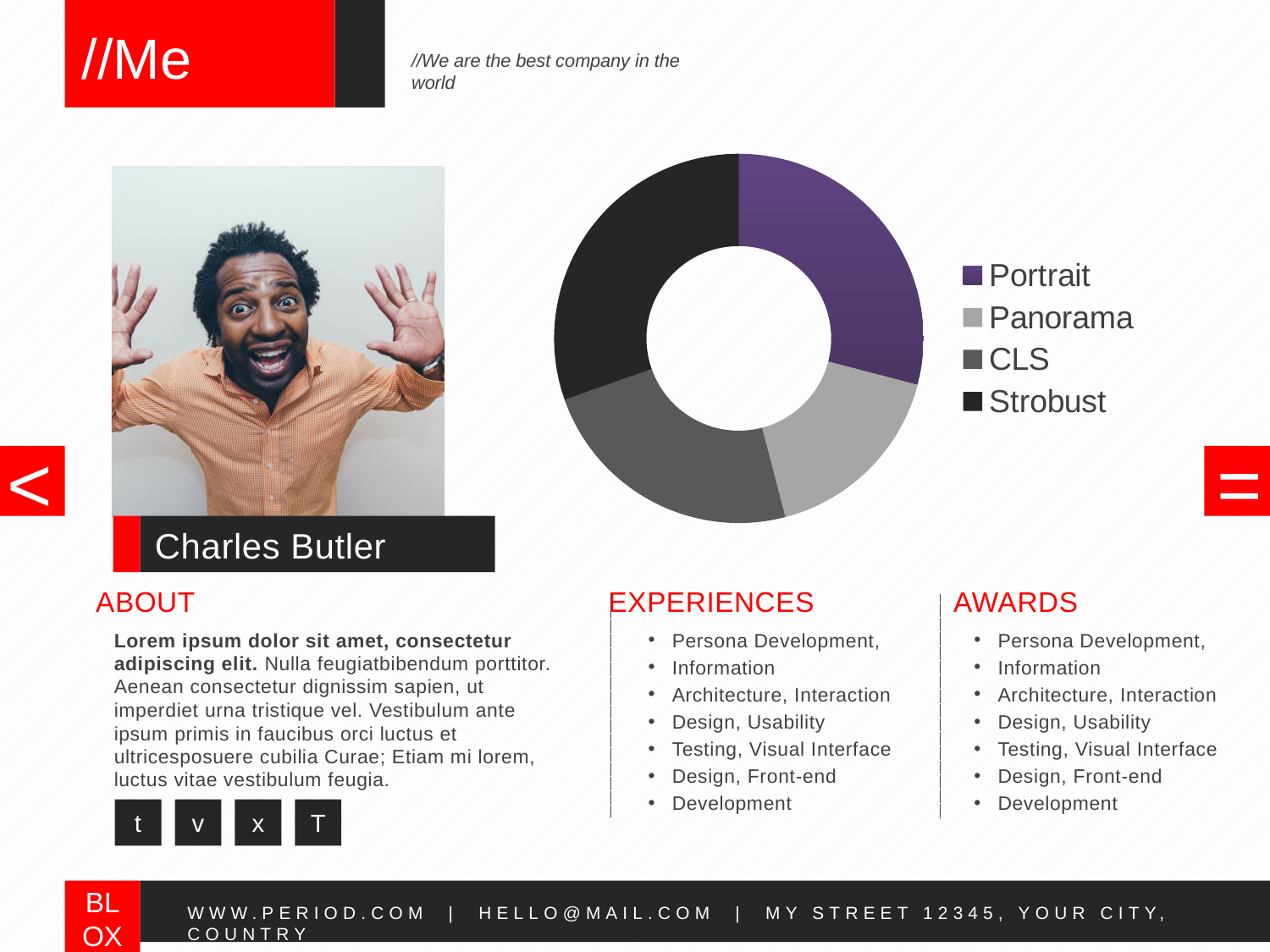

//Me
//We are the best company in the world

### Chart

| Category | Series 1 |
|---|---|
| Portrait | 4.3 |
| Panorama | 2.5 |
| CLS | 3.5 |
| Strobust | 4.5 |
<
=

Charles Butler
ABOUT
EXPERIENCES
AWARDS
Lorem ipsum dolor sit amet, consectetur adipiscing elit. Nulla feugiatbibendum porttitor. Aenean consectetur dignissim sapien, ut imperdiet urna tristique vel. Vestibulum ante ipsum primis in faucibus orci luctus et ultricesposuere cubilia Curae; Etiam mi lorem, luctus vitae vestibulum feugia.
Persona Development,
Information
Architecture, Interaction
Design, Usability
Testing, Visual Interface
Design, Front-end
Development
Persona Development,
Information
Architecture, Interaction
Design, Usability
Testing, Visual Interface
Design, Front-end
Development
t
v
x
T
BLOX

WWW.PERIOD.COM  |  HELLO@MAIL.COM  |  MY STREET 12345, YOUR CITY, COUNTRY